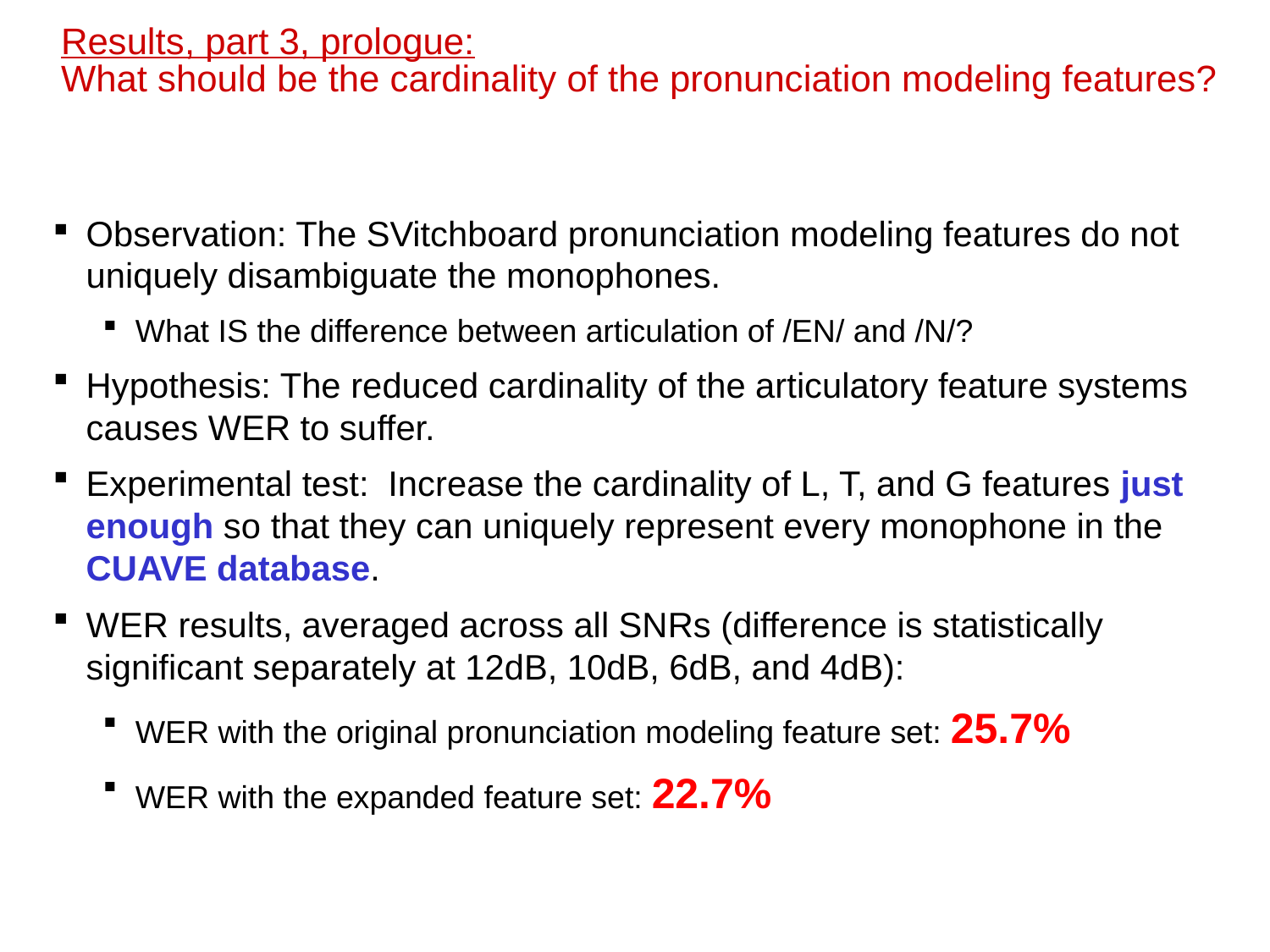

# Results, part 3, prologue: What should be the cardinality of the pronunciation modeling features?

Observation: The SVitchboard pronunciation modeling features do not uniquely disambiguate the monophones.
What IS the difference between articulation of /EN/ and /N/?
Hypothesis: The reduced cardinality of the articulatory feature systems causes WER to suffer.
Experimental test:  Increase the cardinality of L, T, and G features just enough so that they can uniquely represent every monophone in the CUAVE database.
WER results, averaged across all SNRs (difference is statistically significant separately at 12dB, 10dB, 6dB, and 4dB):
WER with the original pronunciation modeling feature set: 25.7%
WER with the expanded feature set: 22.7%